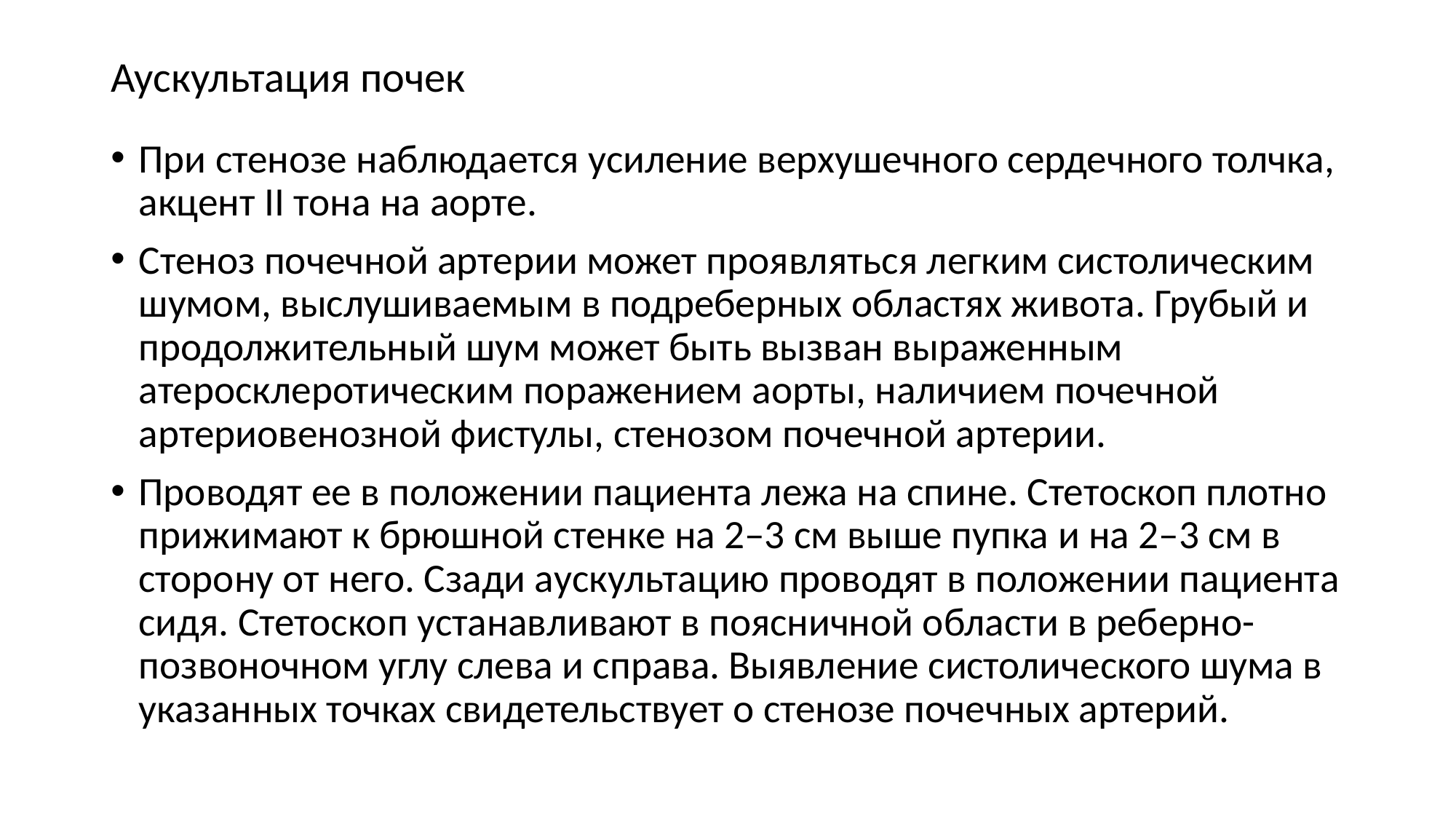

# Аускультация почек
При стенозе наблюдается усиление верхушечного сердечного толчка, акцент II тона на аорте.
Стеноз почечной артерии может проявляться легким систолическим шумом, выслушиваемым в подреберных областях живота. Грубый и продолжительный шум может быть вызван выраженным атеросклеротическим поражением аорты, наличием почечной артериовенозной фистулы, стенозом почечной артерии.
Проводят ее в положении пациента лежа на спине. Стетоскоп плотно прижимают к брюшной стенке на 2–3 см выше пупка и на 2–3 см в сторону от него. Сзади аускультацию проводят в положении пациента сидя. Стетоскоп устанавливают в поясничной области в реберно-позвоночном углу слева и справа. Выявление систолического шума в указанных точках свидетельствует о стенозе почечных артерий.